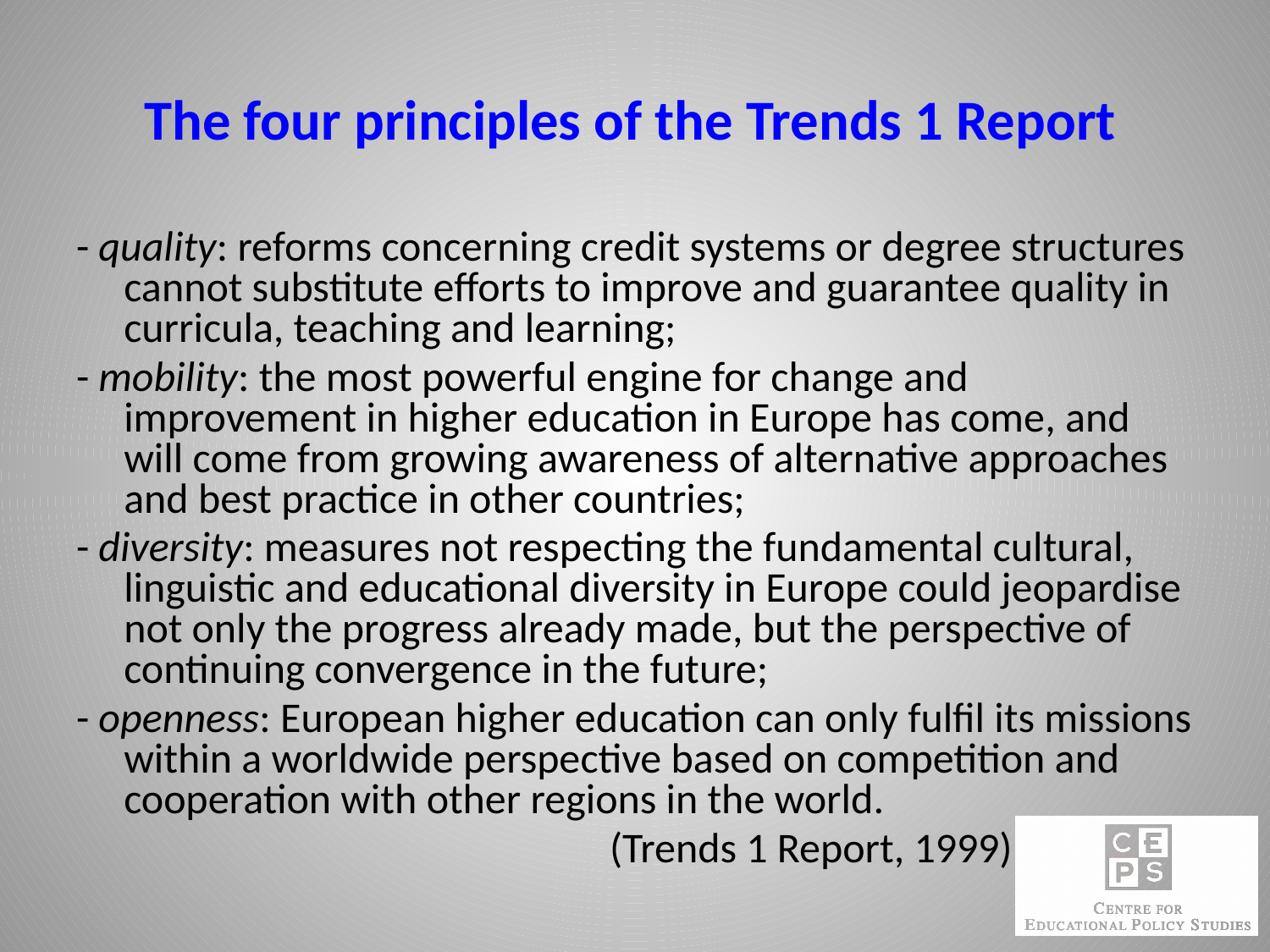

The four principles of the Trends 1 Report
- quality: reforms concerning credit systems or degree structures cannot substitute efforts to improve and guarantee quality in curricula, teaching and learning;
- mobility: the most powerful engine for change and improvement in higher education in Europe has come, and will come from growing awareness of alternative approaches and best practice in other countries;
- diversity: measures not respecting the fundamental cultural, linguistic and educational diversity in Europe could jeopardise not only the progress already made, but the perspective of continuing convergence in the future;
- openness: European higher education can only fulfil its missions within a worldwide perspective based on competition and cooperation with other regions in the world.
                                                        (Trends 1 Report, 1999)